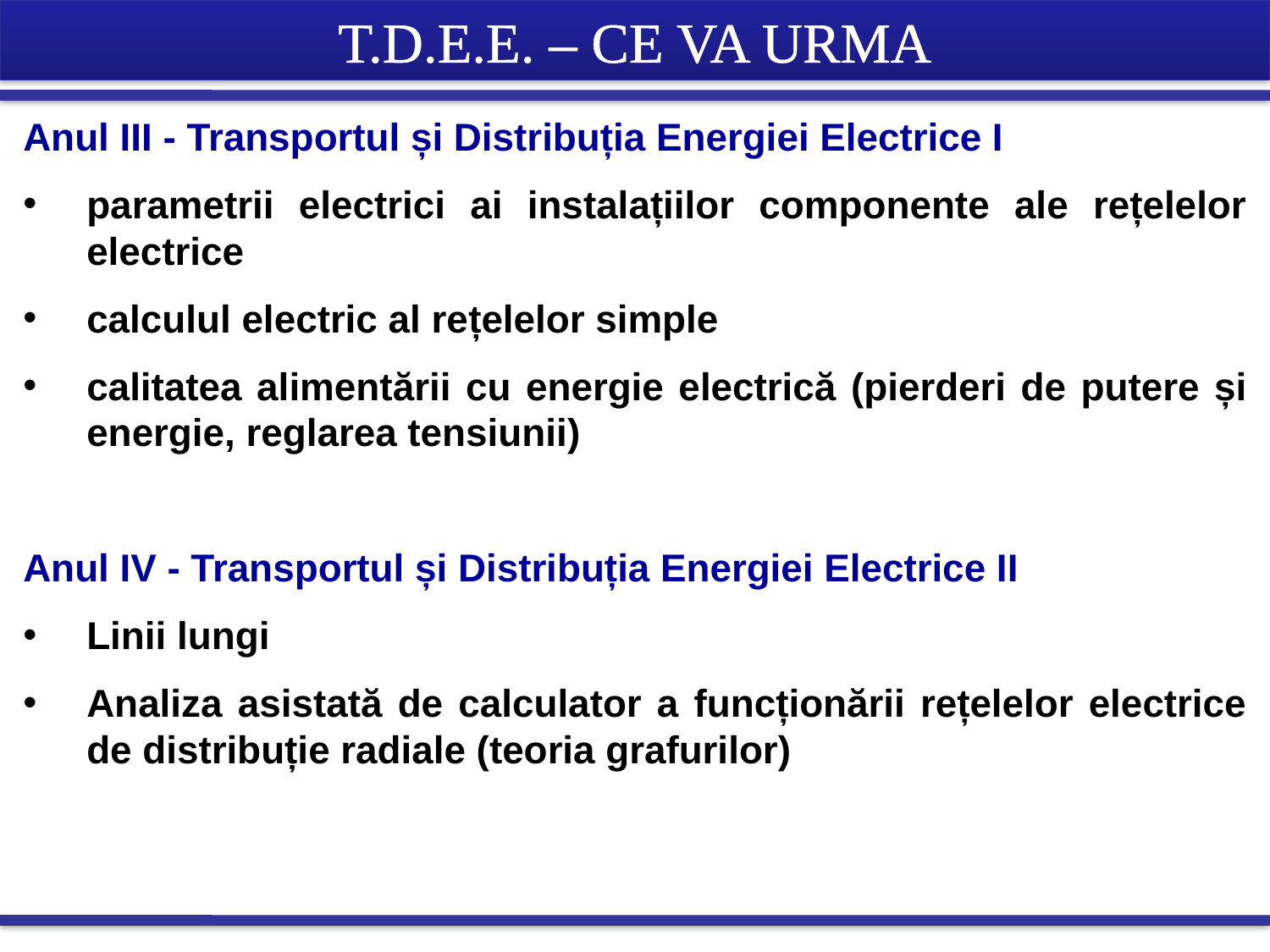

T.D.E.E. – CE VA URMA

Anul III - Transportul și Distribuția Energiei Electrice I
parametrii electrici ai instalațiilor componente ale rețelelor electrice
calculul electric al rețelelor simple
calitatea alimentării cu energie electrică (pierderi de putere și energie, reglarea tensiunii)

Anul IV - Transportul și Distribuția Energiei Electrice II
Linii lungi
Analiza asistată de calculator a funcționării rețelelor electrice de distribuție radiale (teoria grafurilor)